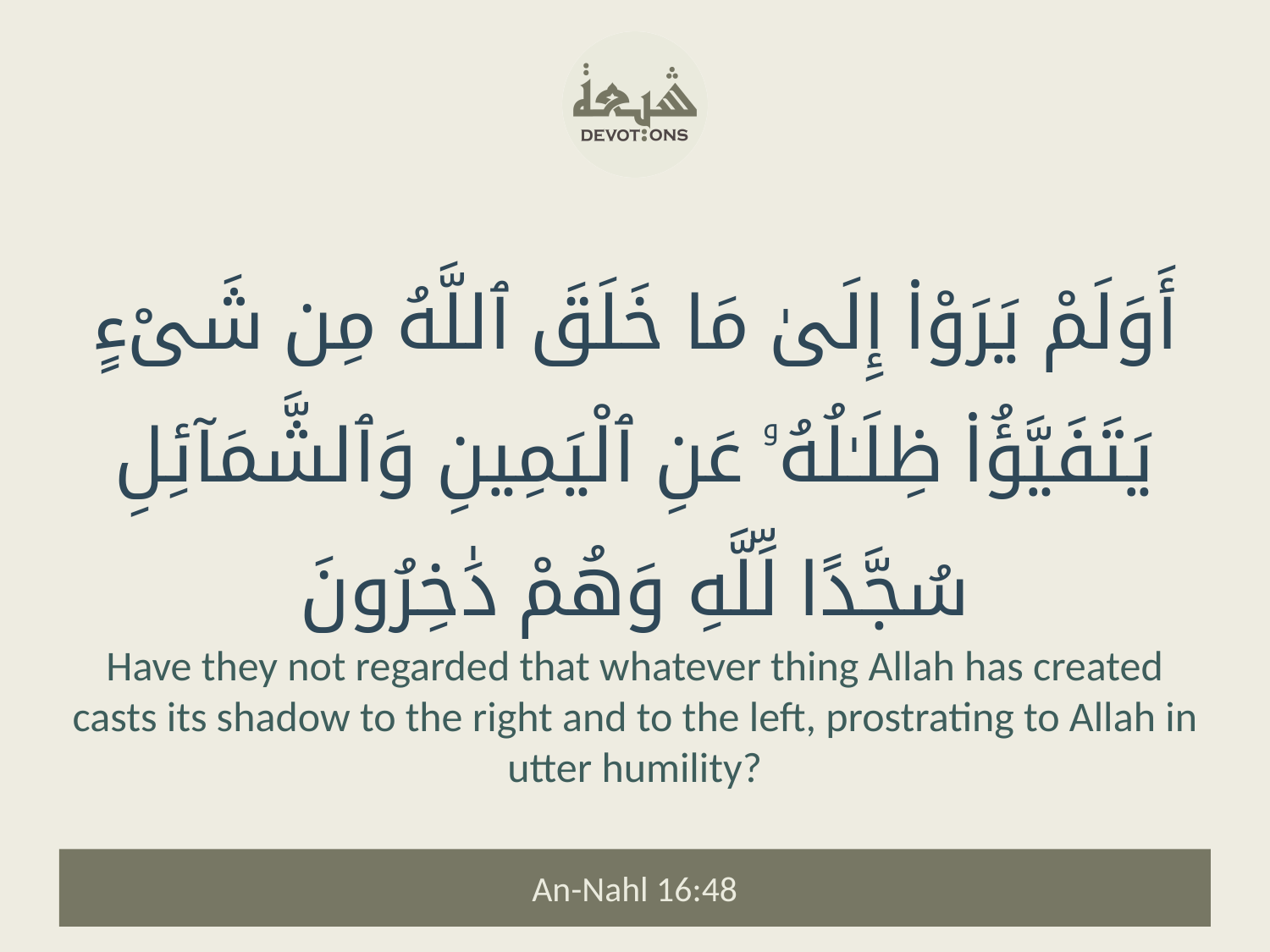

أَوَلَمْ يَرَوْا۟ إِلَىٰ مَا خَلَقَ ٱللَّهُ مِن شَىْءٍ يَتَفَيَّؤُا۟ ظِلَـٰلُهُۥ عَنِ ٱلْيَمِينِ وَٱلشَّمَآئِلِ سُجَّدًا لِّلَّهِ وَهُمْ دَٰخِرُونَ
Have they not regarded that whatever thing Allah has created casts its shadow to the right and to the left, prostrating to Allah in utter humility?
An-Nahl 16:48